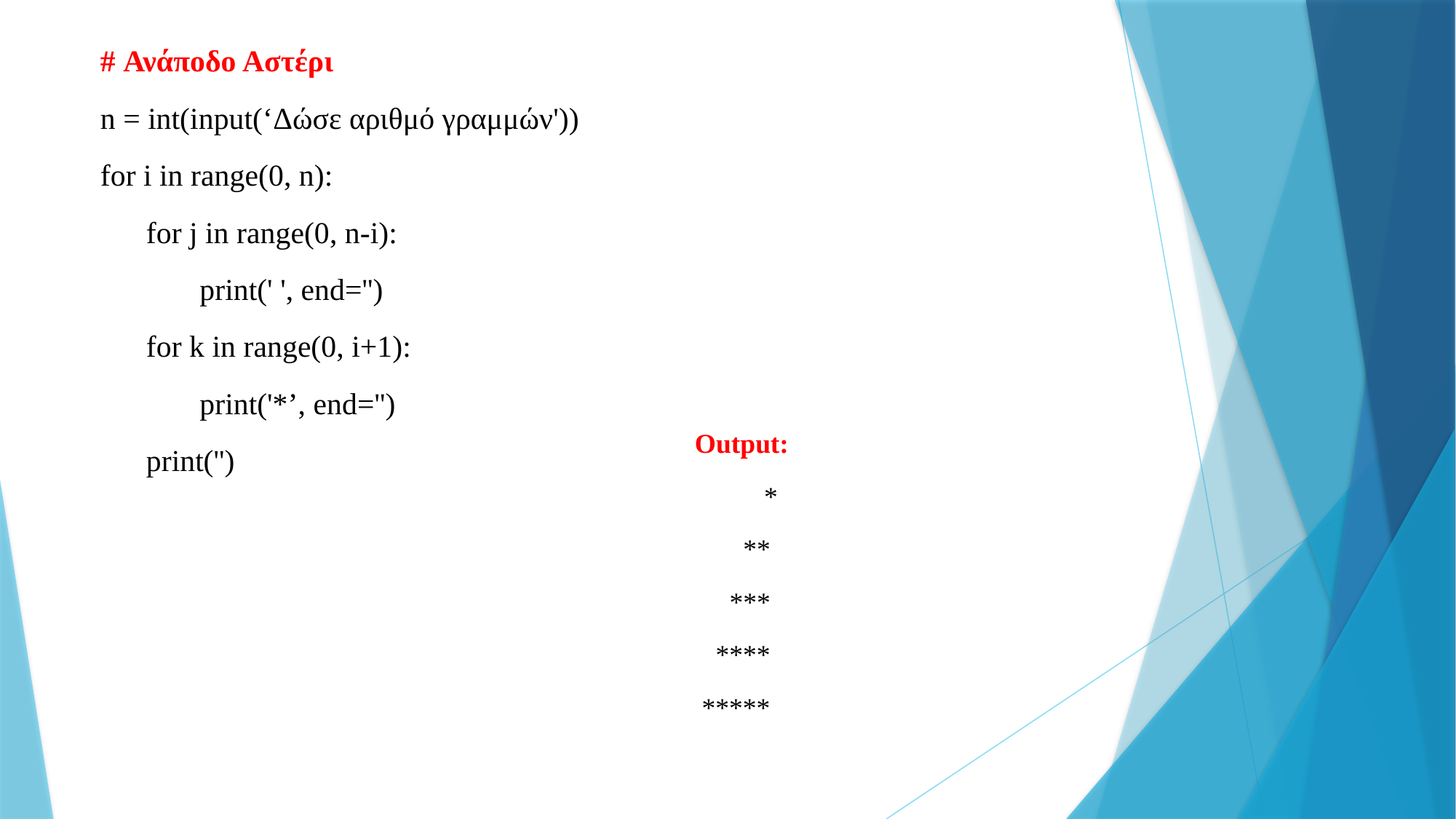

# Ανάποδο Αστέρι
n = int(input(‘Δώσε αριθμό γραμμών'))
for i in range(0, n):
      for j in range(0, n-i):
             print(' ', end='')
      for k in range(0, i+1):
             print('*’, end='')
      print('')

Output:
          *
       **
     ***
   ****
 *****